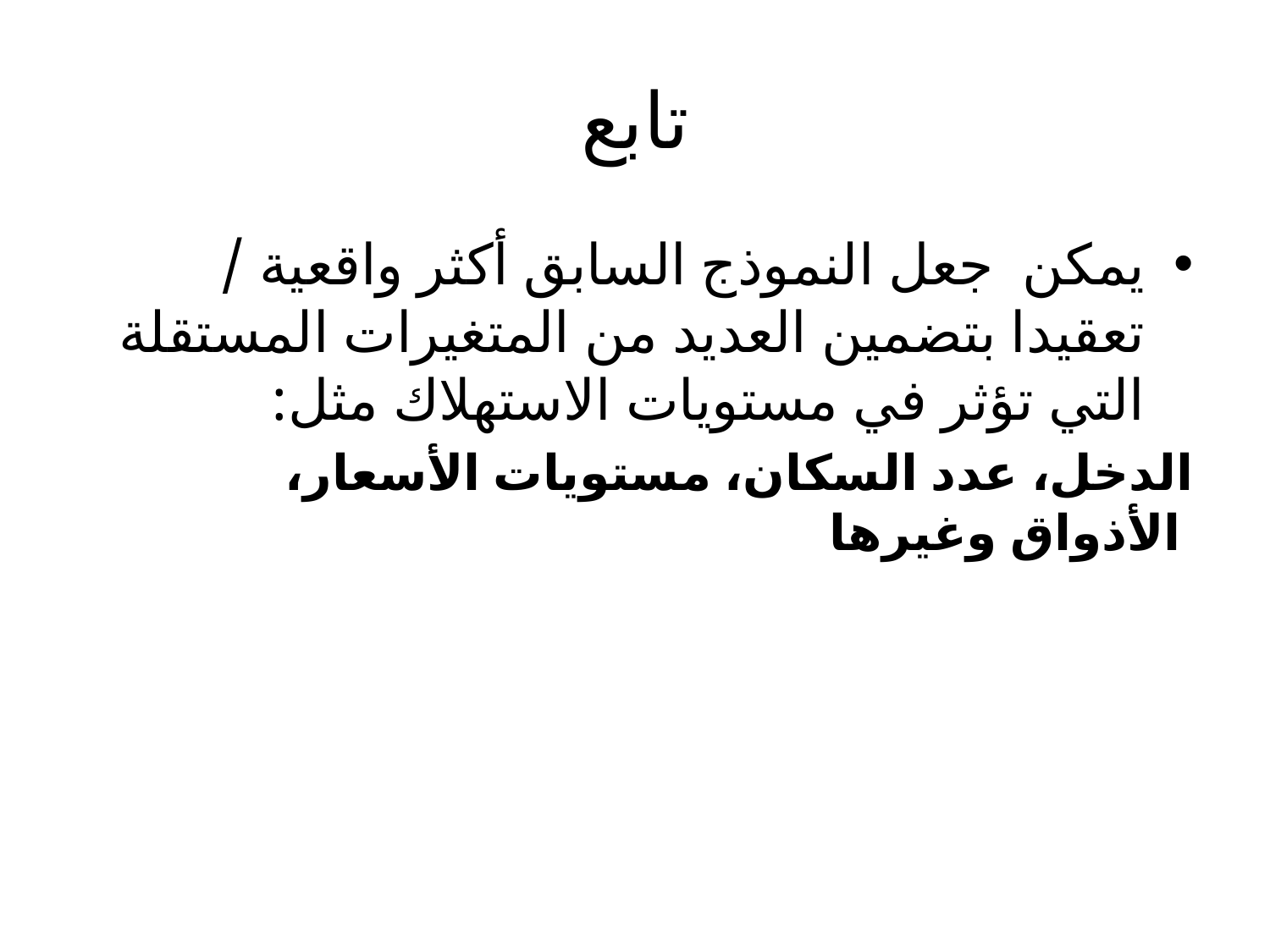

# تابع
يمكن  جعل النموذج السابق أكثر واقعية / تعقيدا بتضمين العديد من المتغيرات المستقلة التي تؤثر في مستويات الاستهلاك مثل:
الدخل، عدد السكان، مستويات الأسعار، الأذواق وغيرها